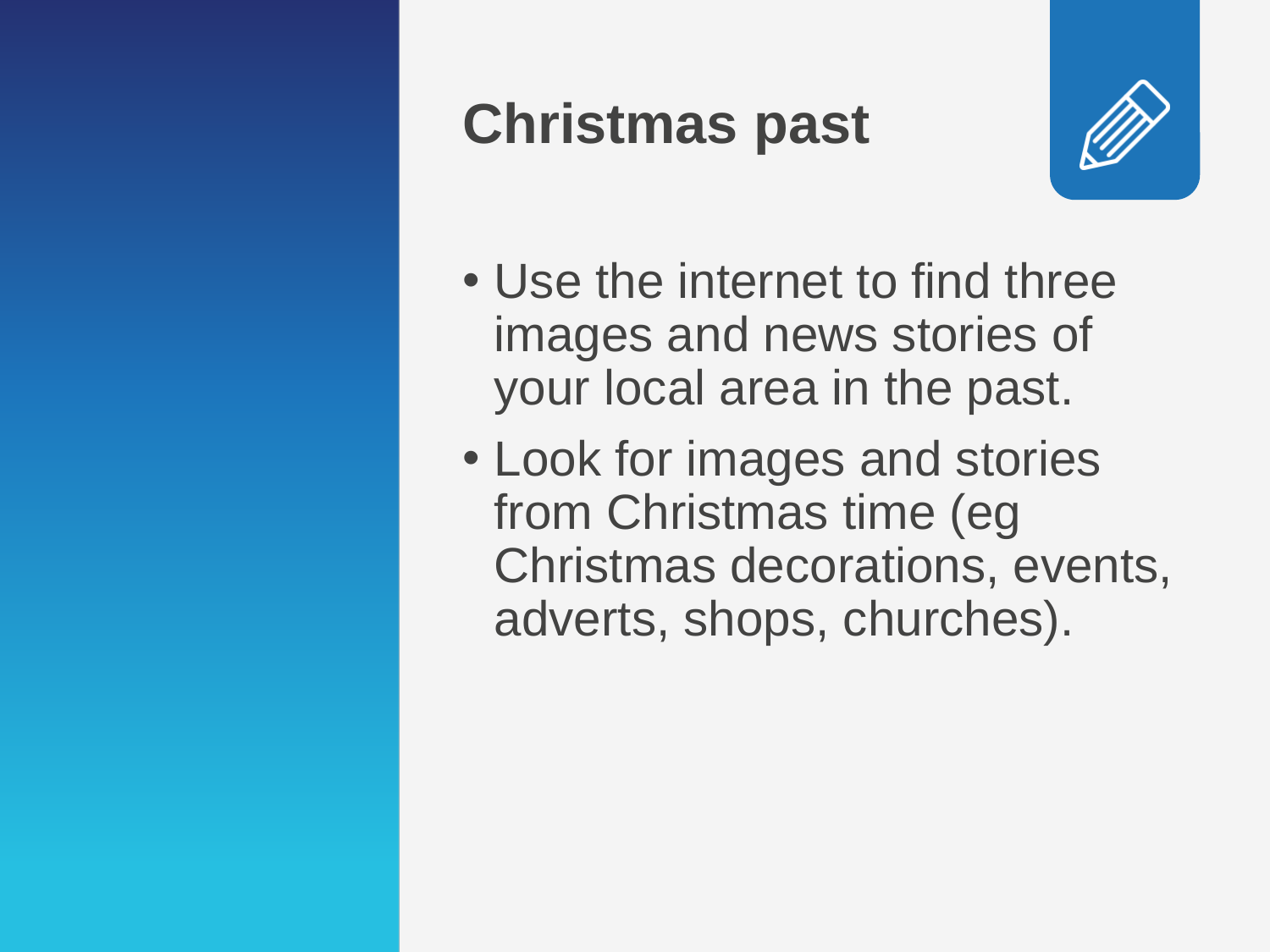

# Christmas past
Use the internet to find three images and news stories of your local area in the past.
Look for images and stories from Christmas time (eg Christmas decorations, events, adverts, shops, churches).